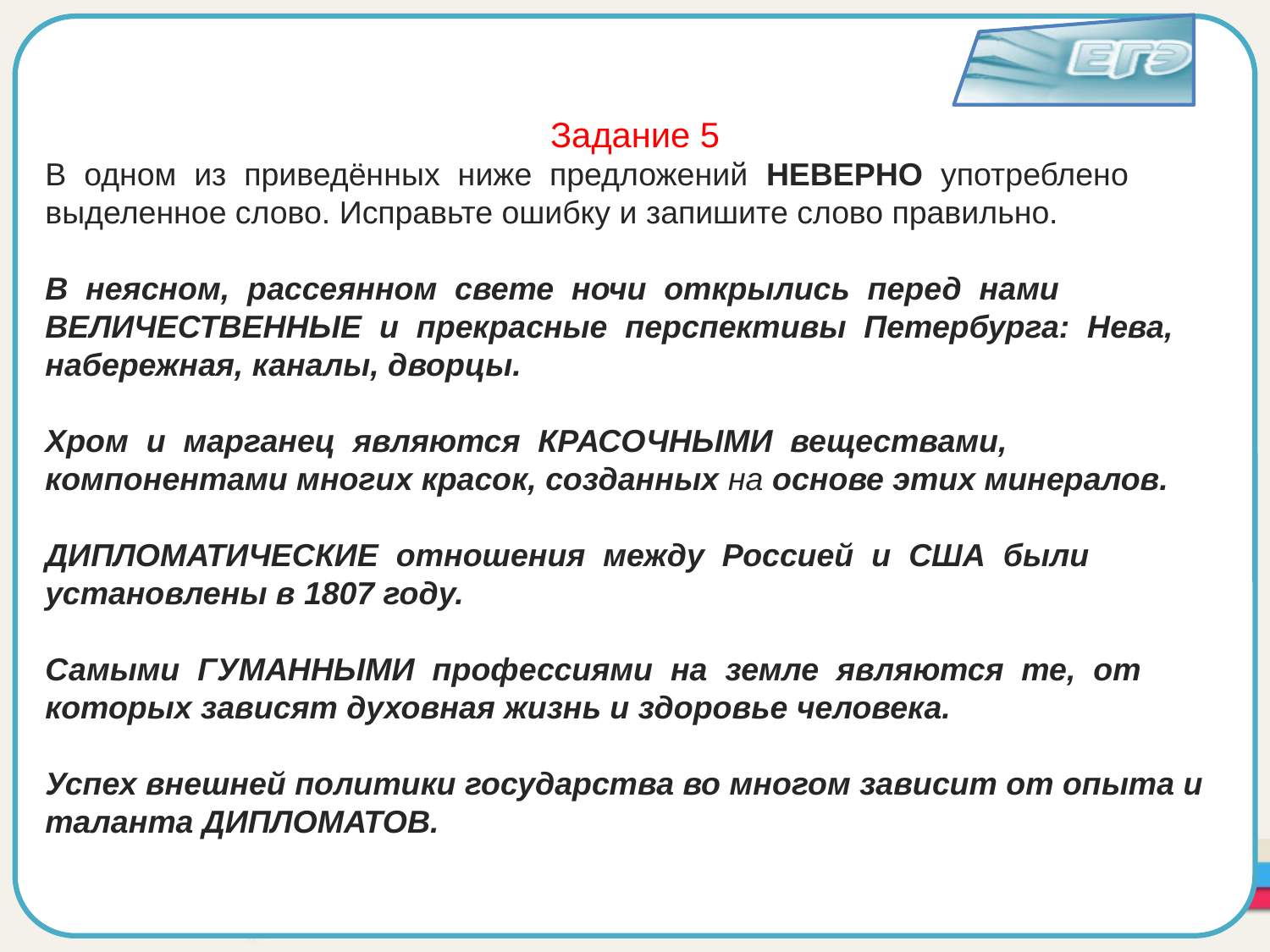

Задание 5
В  одном  из  приведённых  ниже  предложений  НЕВЕРНО  употреблено выделенное слово. Исправьте ошибку и запишите слово правильно.

В  неясном,  рассеянном  свете  ночи  открылись  перед  нами
ВЕЛИЧЕСТВЕННЫЕ  и  прекрасные  перспективы  Петербурга:  Нева,
набережная, каналы, дворцы.

Хром  и  марганец  являются  КРАСОЧНЫМИ  веществами,  компонентами многих красок, созданных на основе этих минералов.

ДИПЛОМАТИЧЕСКИЕ  отношения  между  Россией  и  США  были
установлены в 1807 году.

Самыми  ГУМАННЫМИ  профессиями  на  земле  являются  те,  от  которых зависят духовная жизнь и здоровье человека.

Успех внешней политики государства во многом зависит от опыта и таланта ДИПЛОМАТОВ.